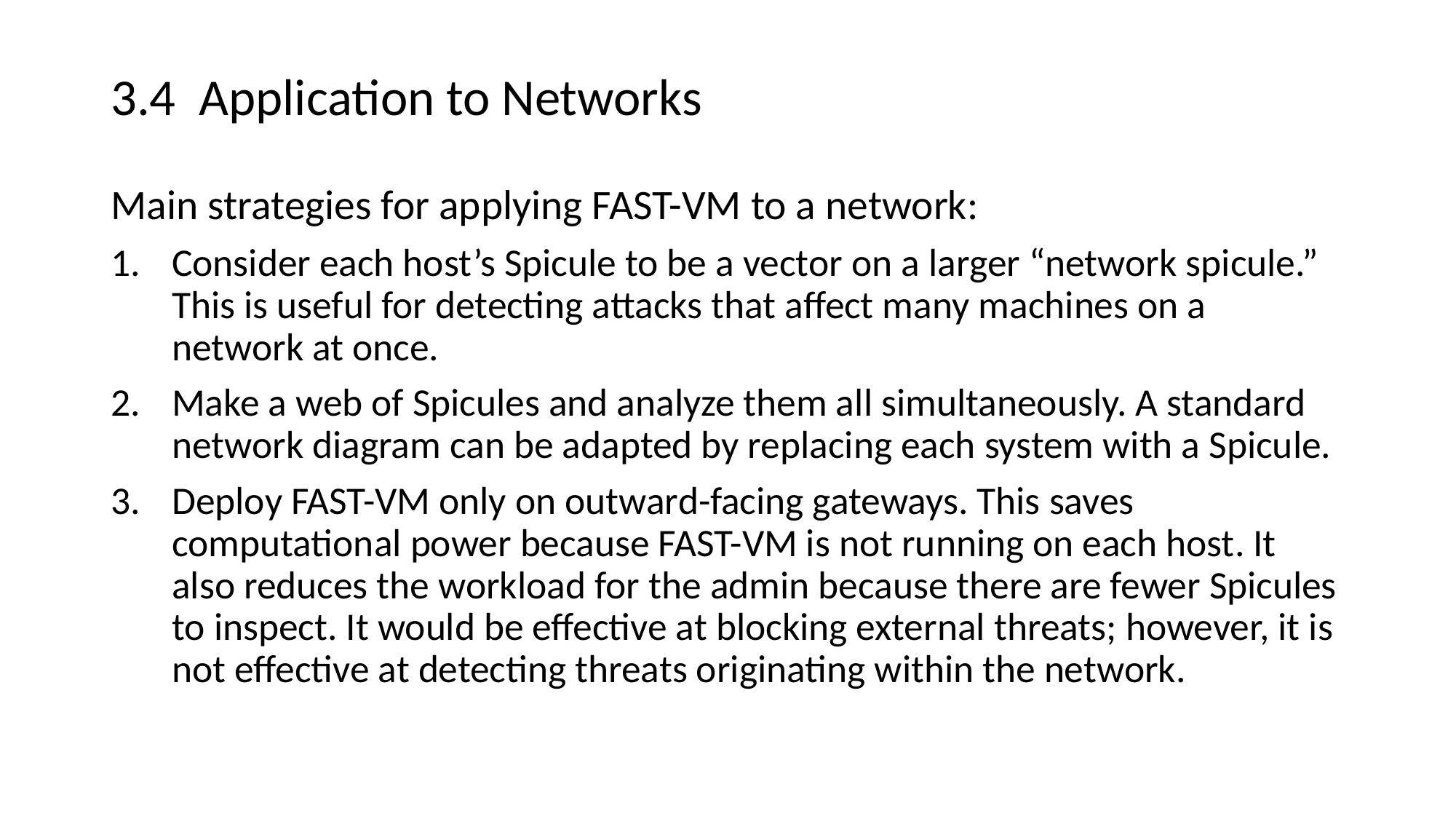

# 3.4  Application to Networks
Main strategies for applying FAST-VM to a network:
Consider each host’s Spicule to be a vector on a larger “network spicule.” This is useful for detecting attacks that affect many machines on a network at once.
Make a web of Spicules and analyze them all simultaneously. A standard network diagram can be adapted by replacing each system with a Spicule.
Deploy FAST-VM only on outward-facing gateways. This saves computational power because FAST-VM is not running on each host. It also reduces the workload for the admin because there are fewer Spicules to inspect. It would be effective at blocking external threats; however, it is not effective at detecting threats originating within the network.